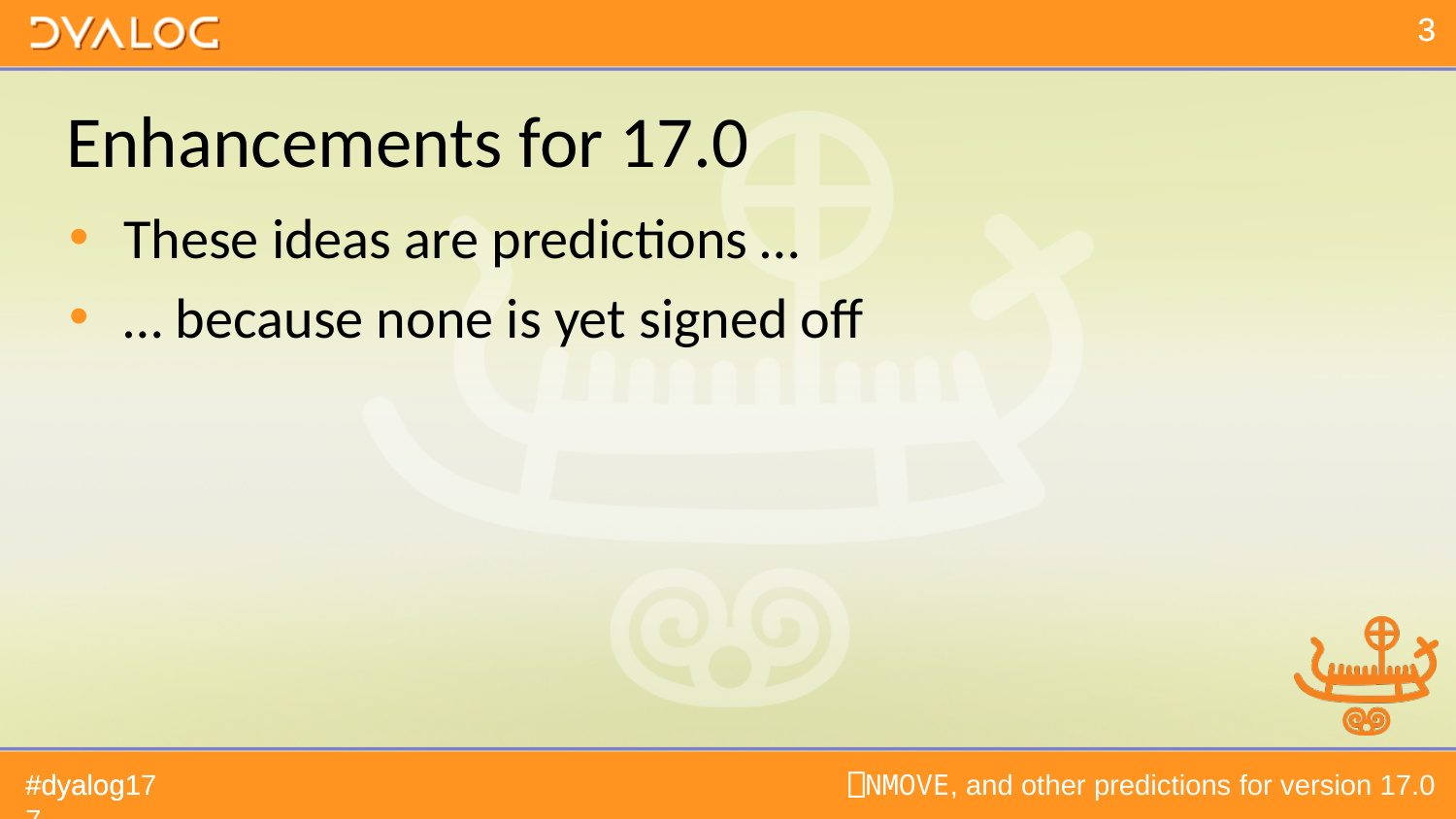

# Enhancements for 17.0

These ideas are predictions …
… because none is yet signed off